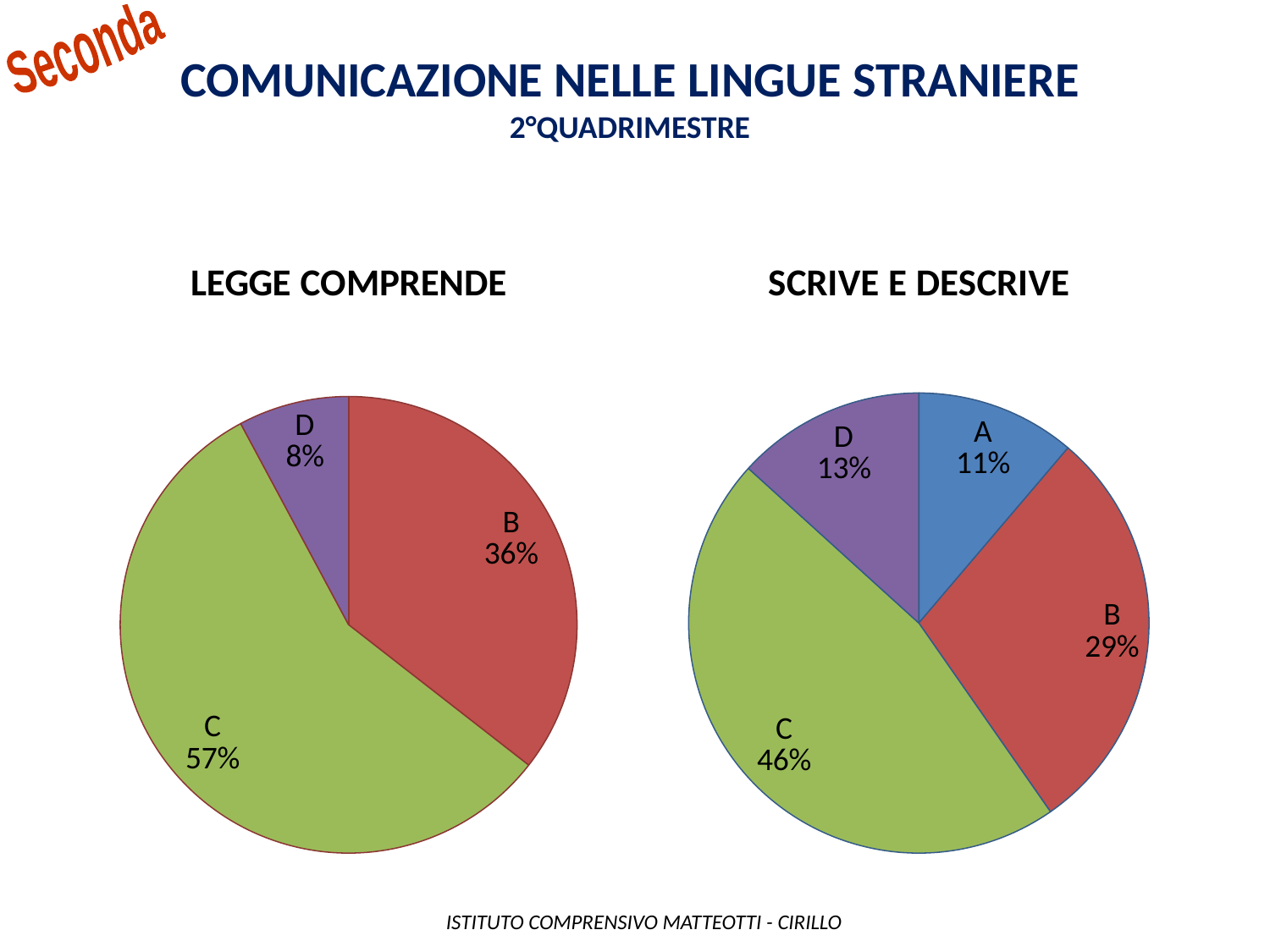

Seconda
Comunicazione nelle lingue straniere
2°QUADRIMESTRE

### Chart: SCRIVE E DESCRIVE

| Category |  |
|---|---|
| A | 22.0 |
| B | 57.0 |
| C | 91.0 |
| D | 26.0 |

### Chart: LEGGE COMPRENDE

| Category |  |
|---|---|
| A | 0.0 |
| B | 59.0 |
| C | 94.0 |
| D | 13.0 |
 ISTITUTO COMPRENSIVO MATTEOTTI - CIRILLO